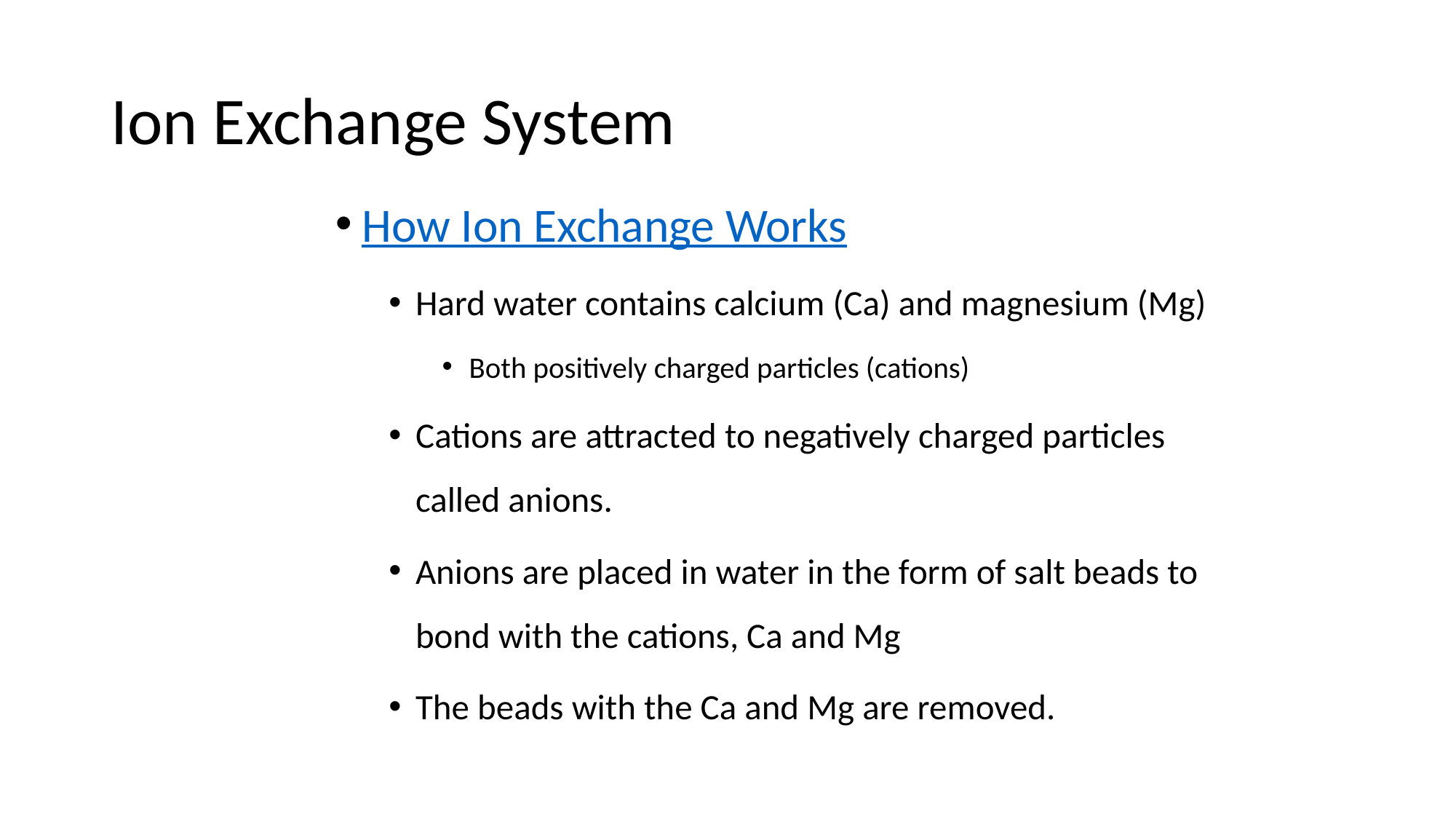

# Ion Exchange System
How Ion Exchange Works
Hard water contains calcium (Ca) and magnesium (Mg)
Both positively charged particles (cations)
Cations are attracted to negatively charged particles called anions.
Anions are placed in water in the form of salt beads to bond with the cations, Ca and Mg
The beads with the Ca and Mg are removed.